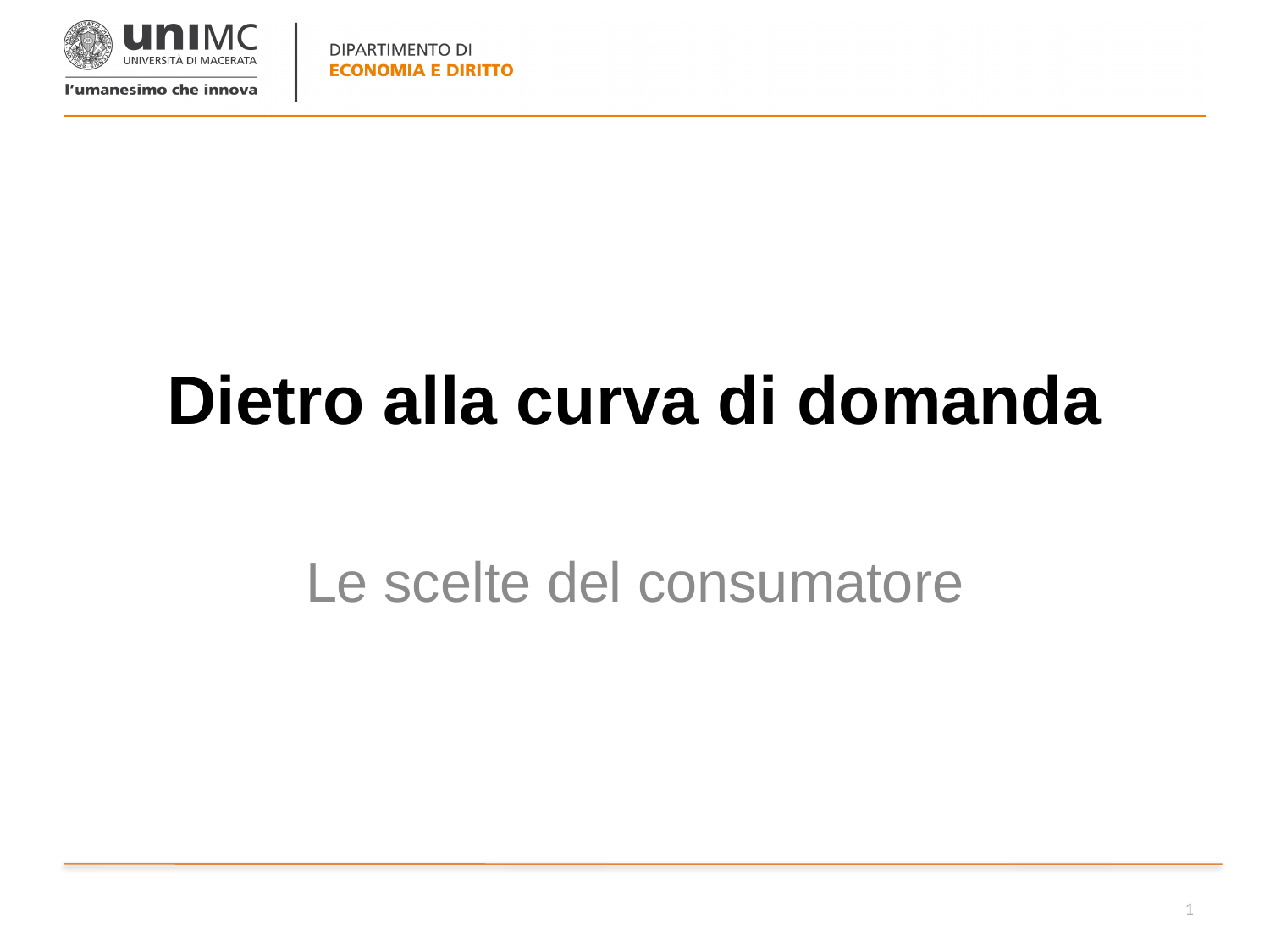

1
# Dietro alla curva di domanda
Le scelte del consumatore